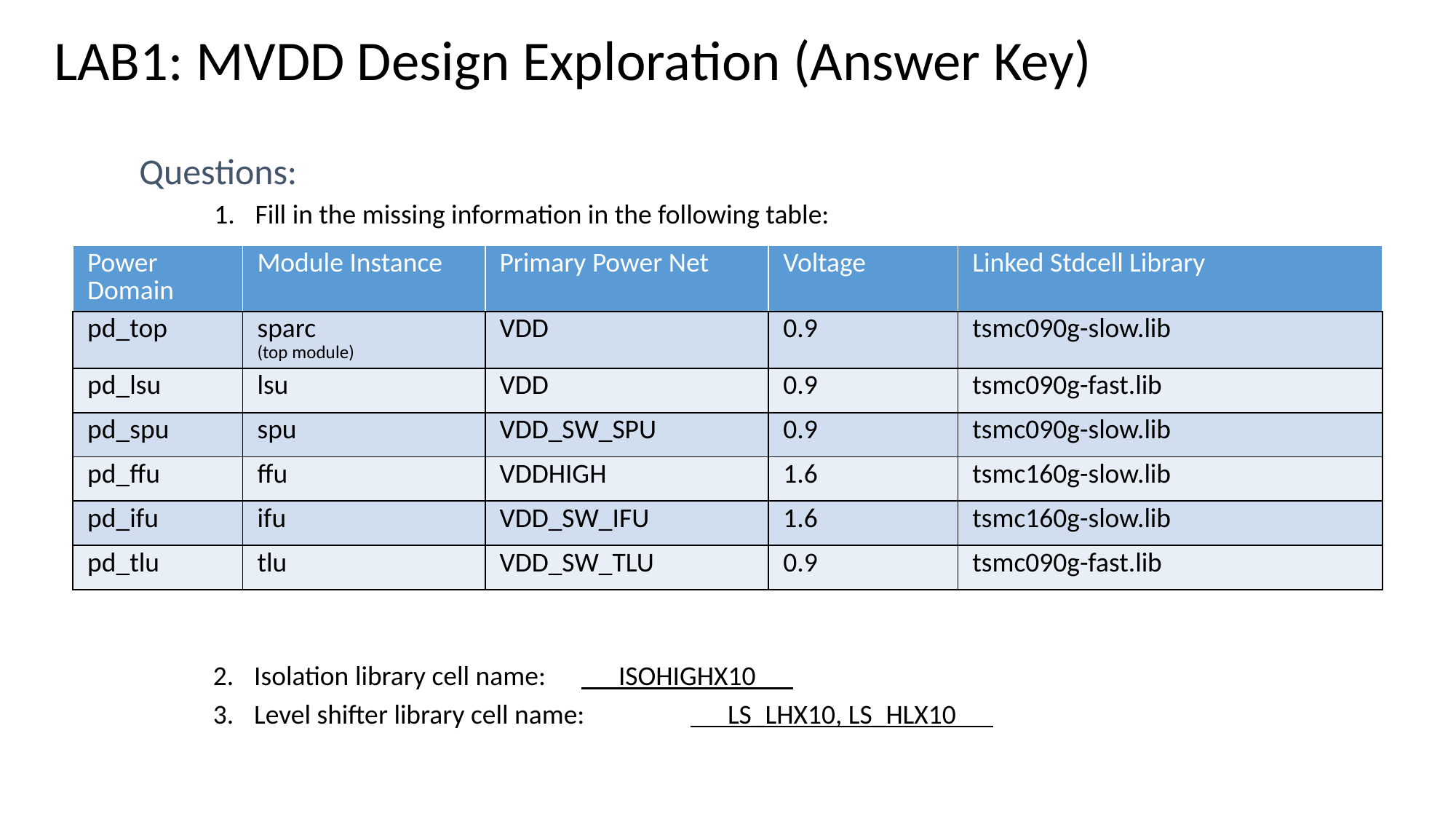

# LAB1: MVDD Design Exploration (Answer Key)
Questions:
Fill in the missing information in the following table:

| Power Domain | Module Instance | Primary Power Net | Voltage | Linked Stdcell Library |
| --- | --- | --- | --- | --- |
| pd\_top | sparc (top module) | VDD | 0.9 | tsmc090g-slow.lib |
| pd\_lsu | lsu | VDD | 0.9 | tsmc090g-fast.lib |
| pd\_spu | spu | VDD\_SW\_SPU | 0.9 | tsmc090g-slow.lib |
| pd\_ffu | ffu | VDDHIGH | 1.6 | tsmc160g-slow.lib |
| pd\_ifu | ifu | VDD\_SW\_IFU | 1.6 | tsmc160g-slow.lib |
| pd\_tlu | tlu | VDD\_SW\_TLU | 0.9 | tsmc090g-fast.lib |
Isolation library cell name:     	      ISOHIGHX10
Level shifter library cell name:	      LS_LHX10, LS_HLX10